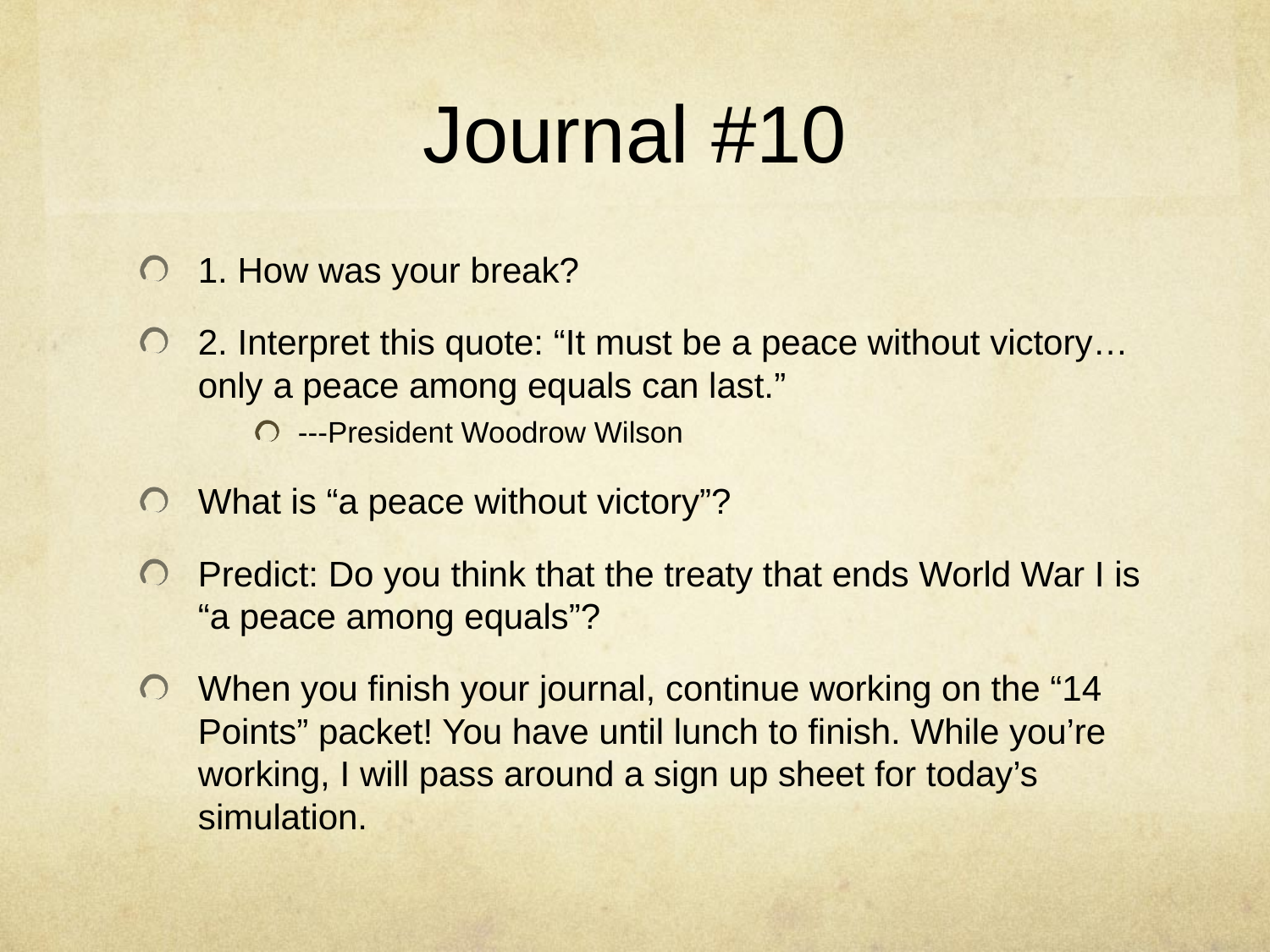

# Journal #10
1. How was your break?
2. Interpret this quote: “It must be a peace without victory…only a peace among equals can last.”
---President Woodrow Wilson
What is “a peace without victory”?
Predict: Do you think that the treaty that ends World War I is “a peace among equals”?
When you finish your journal, continue working on the “14 Points” packet! You have until lunch to finish. While you’re working, I will pass around a sign up sheet for today’s simulation.